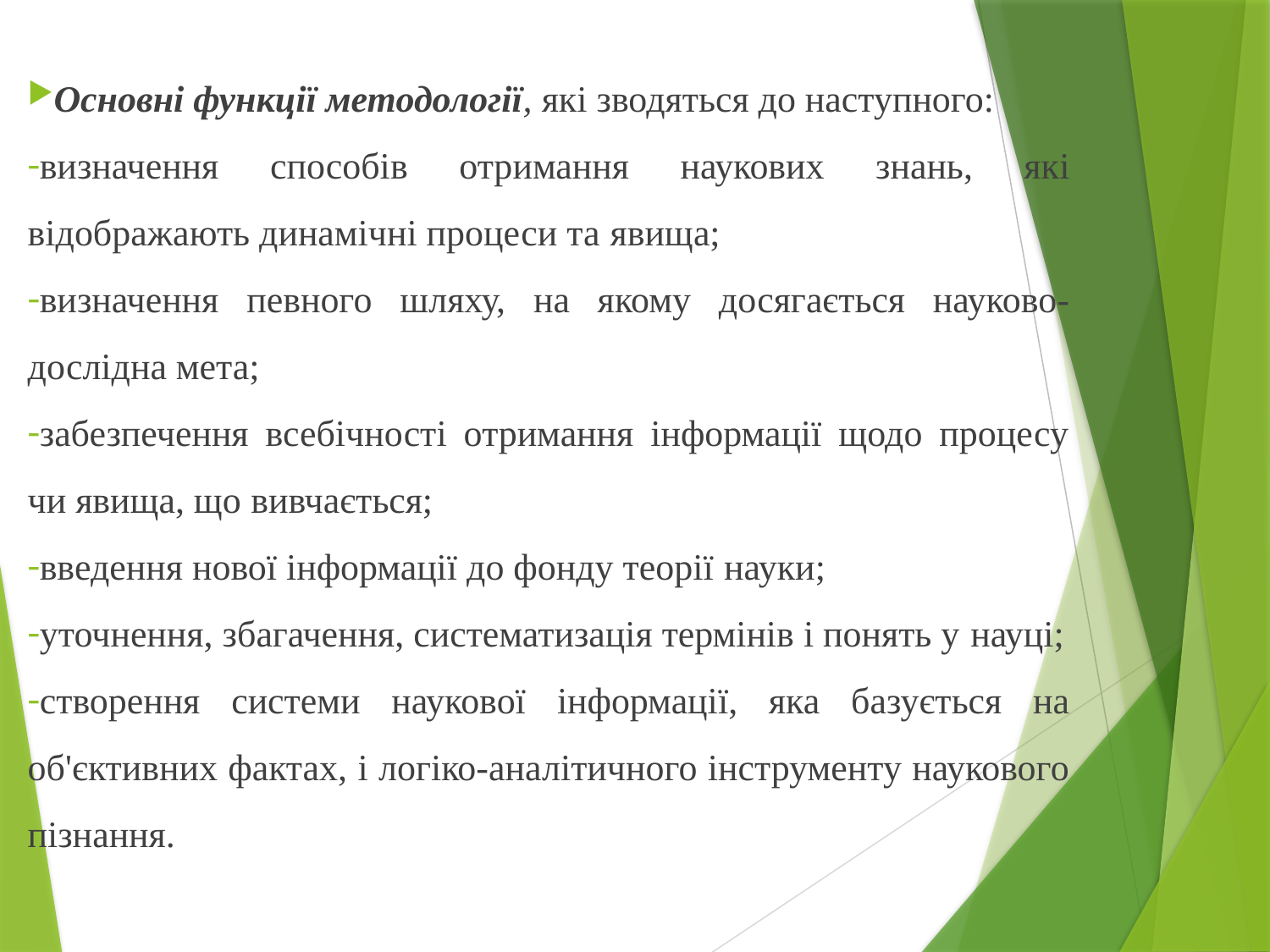

Основні функції методології, які зводяться до наступного:
визначення способів отримання наукових знань, які відображають динамічні процеси та явища;
визначення певного шляху, на якому досягається науково-дослідна мета;
забезпечення всебічності отримання інформації щодо процесу чи явища, що вивчається;
введення нової інформації до фонду теорії науки;
уточнення, збагачення, систематизація термінів і понять у науці;
створення системи наукової інформації, яка базується на об'єктивних фактах, і логіко-аналітичного інструменту наукового пізнання.